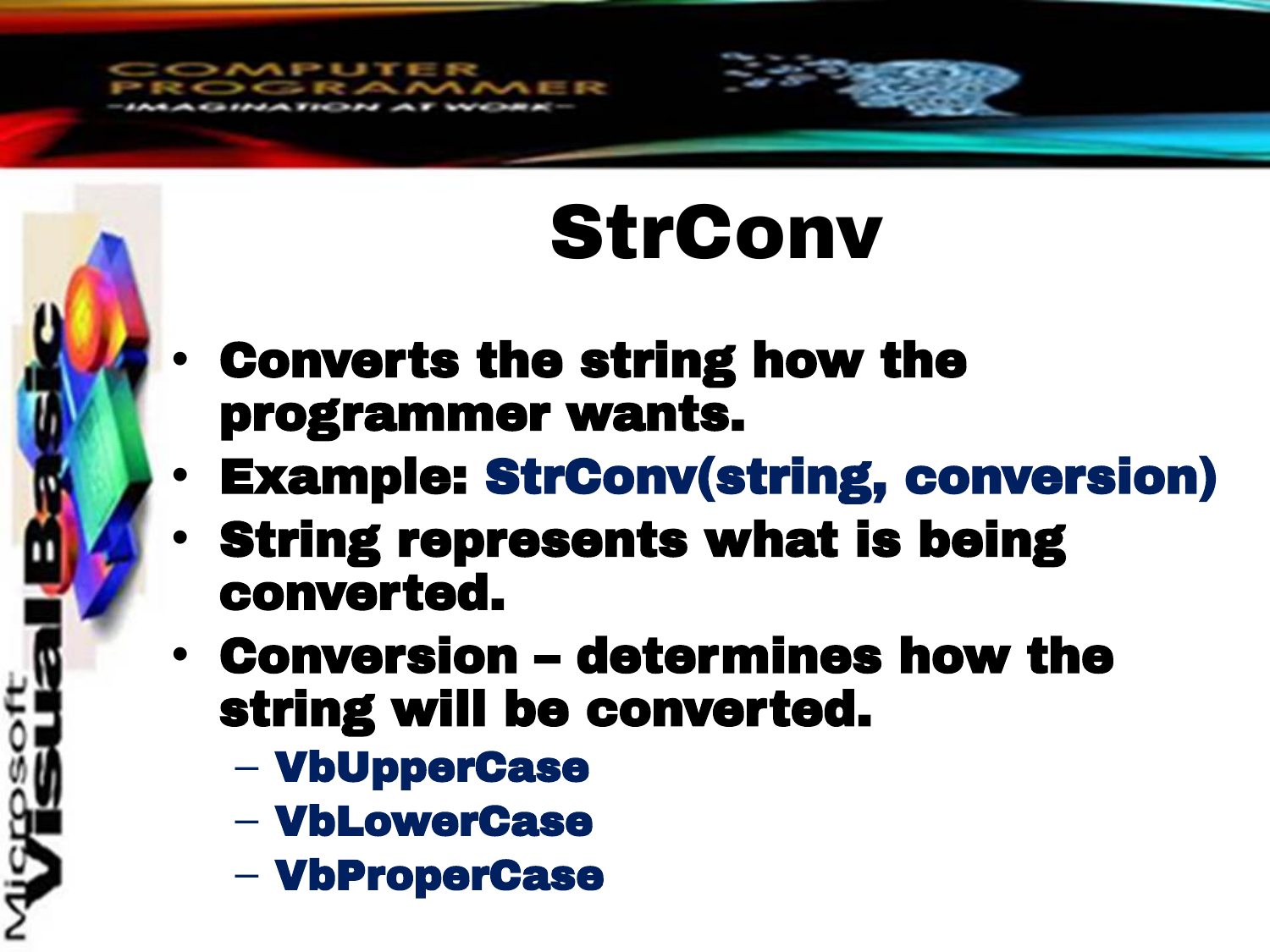

# StrConv
Converts the string how the programmer wants.
Example: StrConv(string, conversion)
String represents what is being converted.
Conversion – determines how the string will be converted.
VbUpperCase
VbLowerCase
VbProperCase